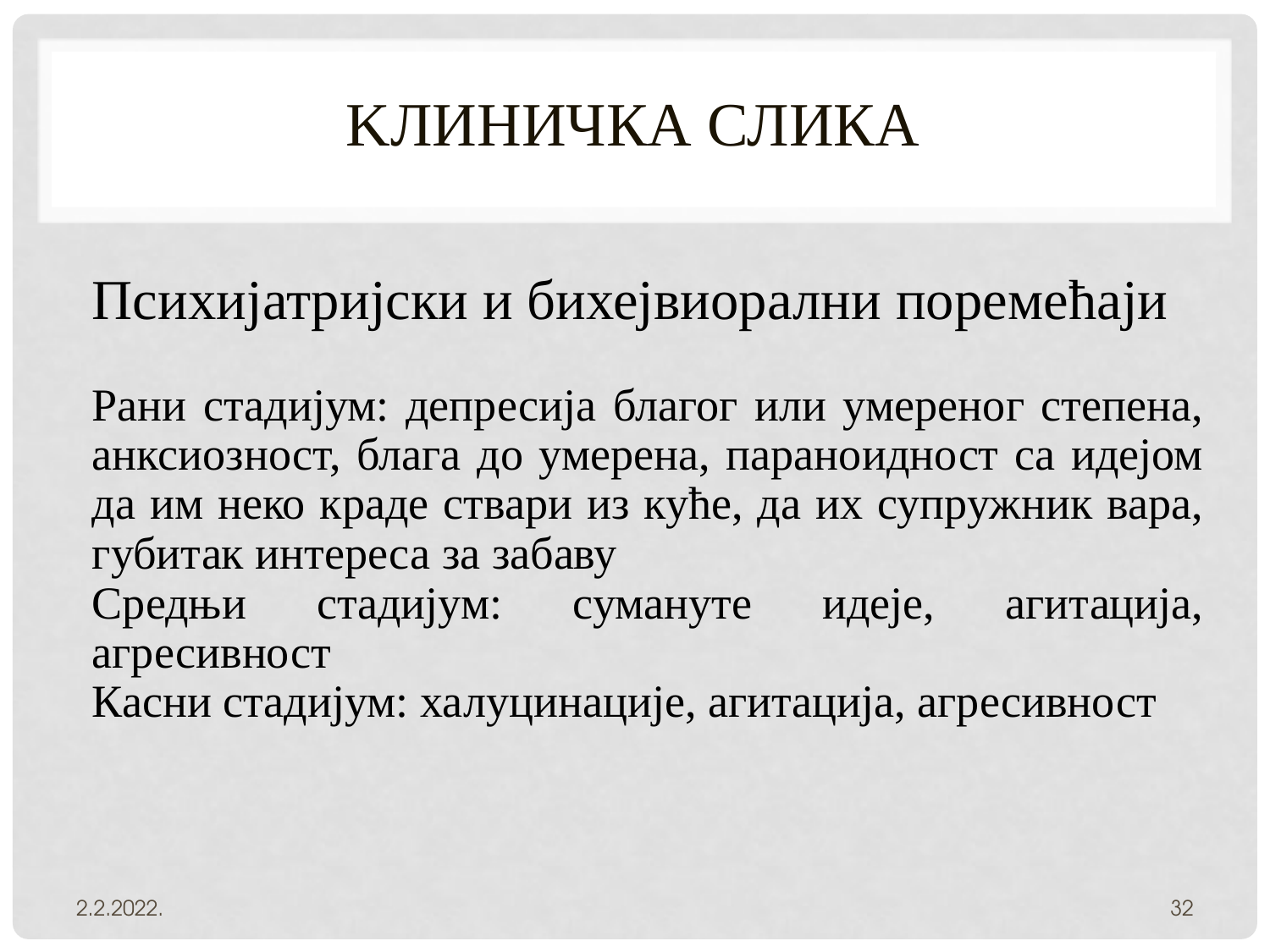

# Kлиничка слика
Психијатријски и бихејвиорални поремећаји

Рани стадијум: депресија благог или умереног степена, анксиозност, блага до умерена, параноидност са идејом да им неко краде ствари из куће, да их супружник вара, губитак интереса за забаву
Средњи стадијум: сумануте идеје, агитација, агресивност
Касни стадијум: халуцинације, агитација, агресивност

2.2.2022.
32